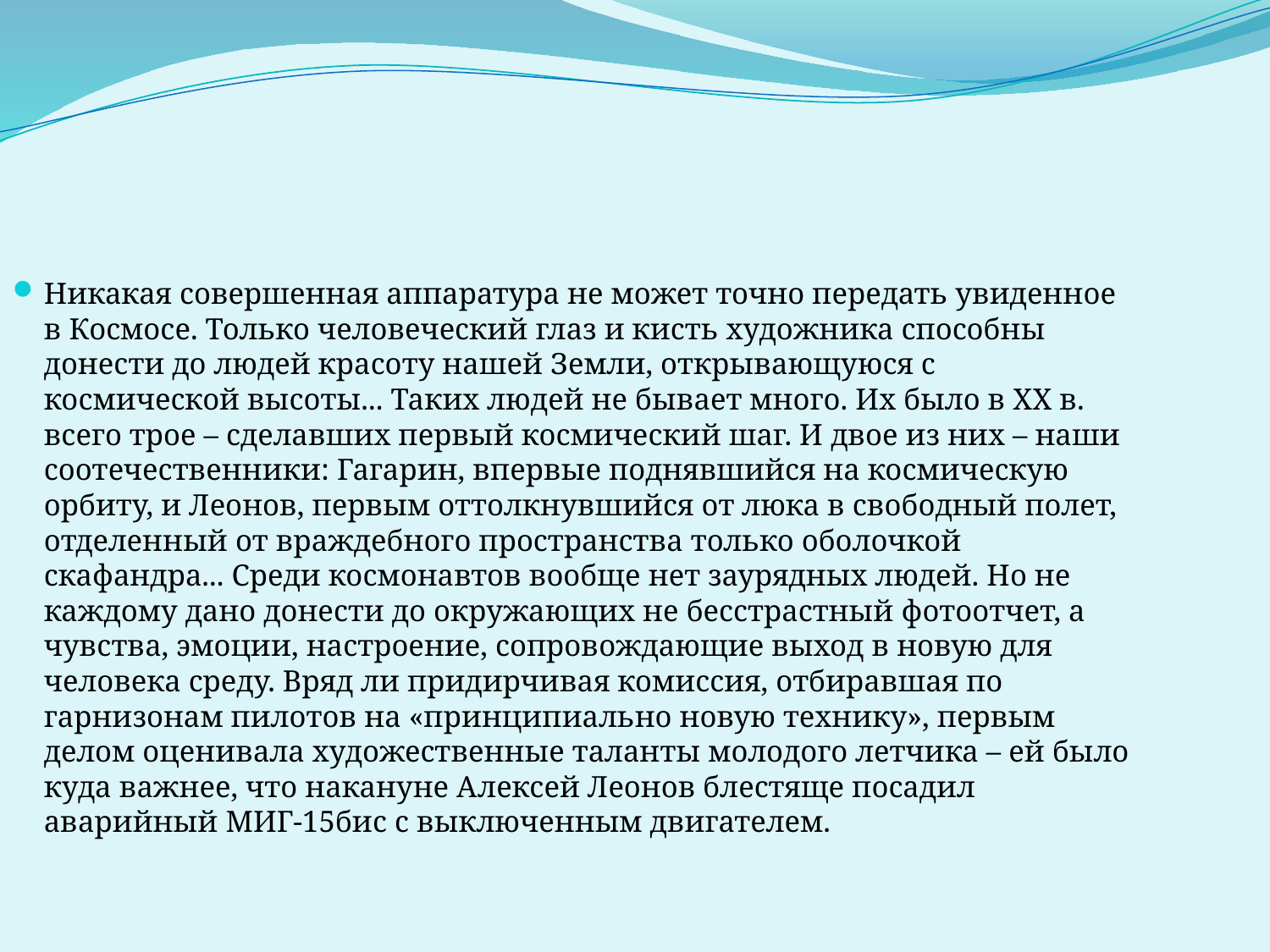

Никакая совершенная аппаратура не может точно передать увиденное в Космосе. Только человеческий глаз и кисть художника способны донести до людей красоту нашей Земли, открывающуюся с космической высоты... Таких людей не бывает много. Их было в ХХ в. всего трое – сделавших первый космический шаг. И двое из них – наши соотечественники: Гагарин, впервые поднявшийся на космическую орбиту, и Леонов, первым оттолкнувшийся от люка в свободный полет, отделенный от враждебного пространства только оболочкой скафандра... Среди космонавтов вообще нет заурядных людей. Но не каждому дано донести до окружающих не бесстрастный фотоотчет, а чувства, эмоции, настроение, сопровождающие выход в новую для человека среду. Вряд ли придирчивая комиссия, отбиравшая по гарнизонам пилотов на «принципиально новую технику», первым делом оценивала художественные таланты молодого летчика – ей было куда важнее, что накануне Алексей Леонов блестяще посадил аварийный МИГ-15бис с выключенным двигателем.